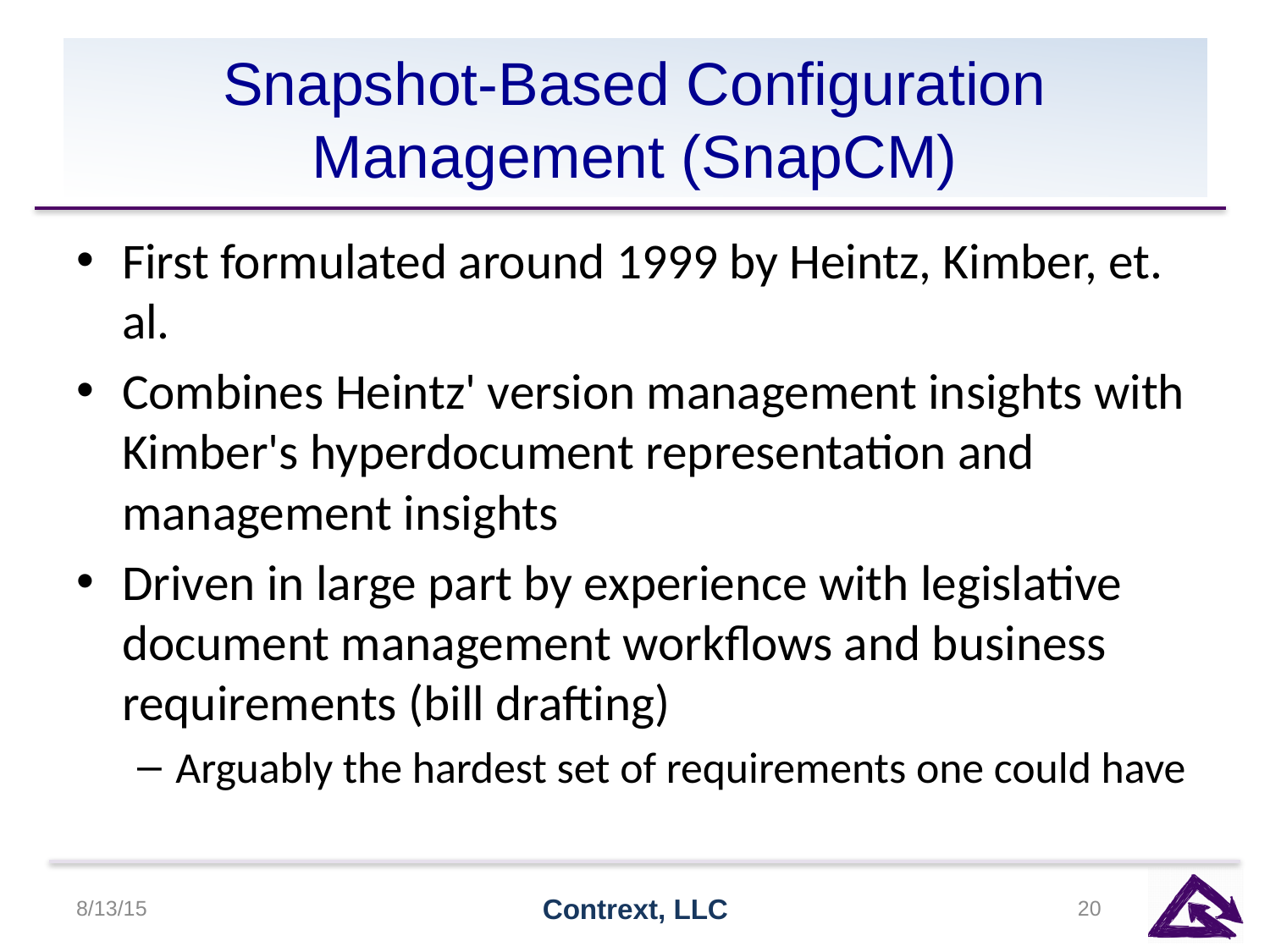

# Snapshot-Based Configuration Management (SnapCM)
First formulated around 1999 by Heintz, Kimber, et. al.
Combines Heintz' version management insights with Kimber's hyperdocument representation and management insights
Driven in large part by experience with legislative document management workflows and business requirements (bill drafting)
Arguably the hardest set of requirements one could have
8/13/15
Contrext, LLC
20